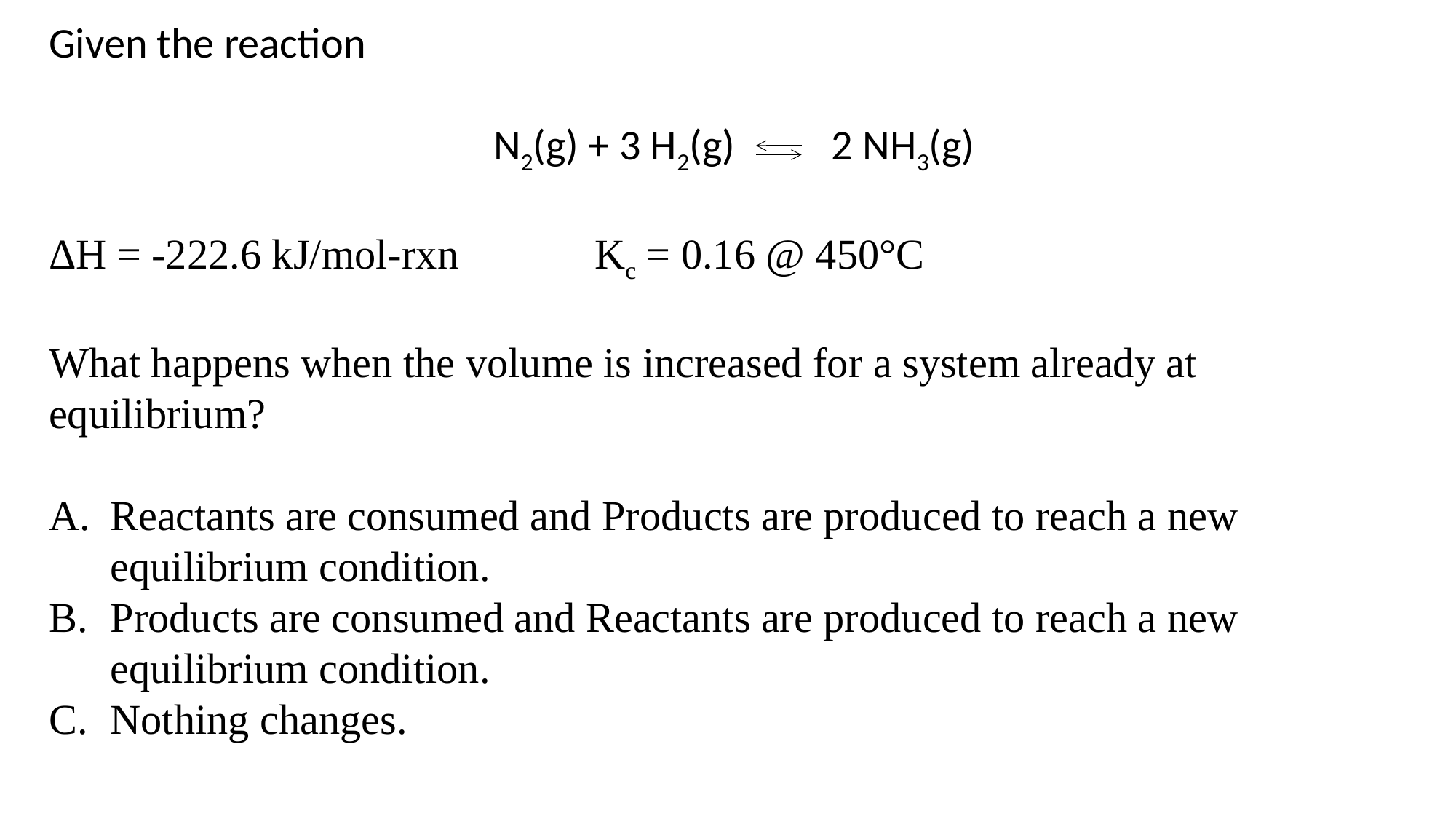

Given the reaction

N2(g) + 3 H2(g)          2 NH3(g)

ΔH = -222.6 kJ/mol-rxn		Kc = 0.16 @ 450°C

What happens when the volume is increased for a system already at equilibrium?

Reactants are consumed and Products are produced to reach a new equilibrium condition.
Products are consumed and Reactants are produced to reach a new equilibrium condition.
Nothing changes.